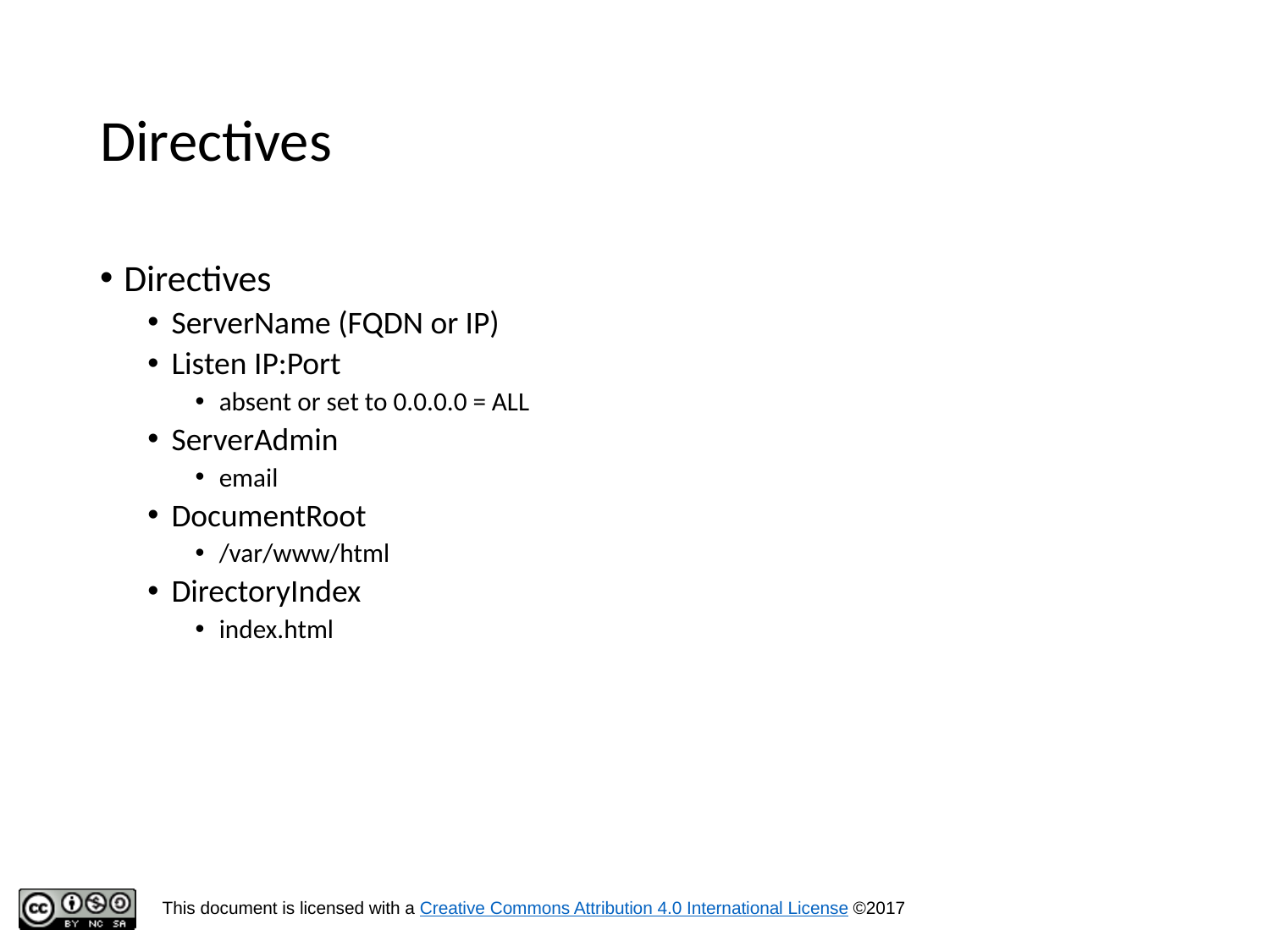

# Directives
Directives
ServerName (FQDN or IP)
Listen IP:Port
absent or set to 0.0.0.0 = ALL
ServerAdmin
email
DocumentRoot
/var/www/html
DirectoryIndex
index.html